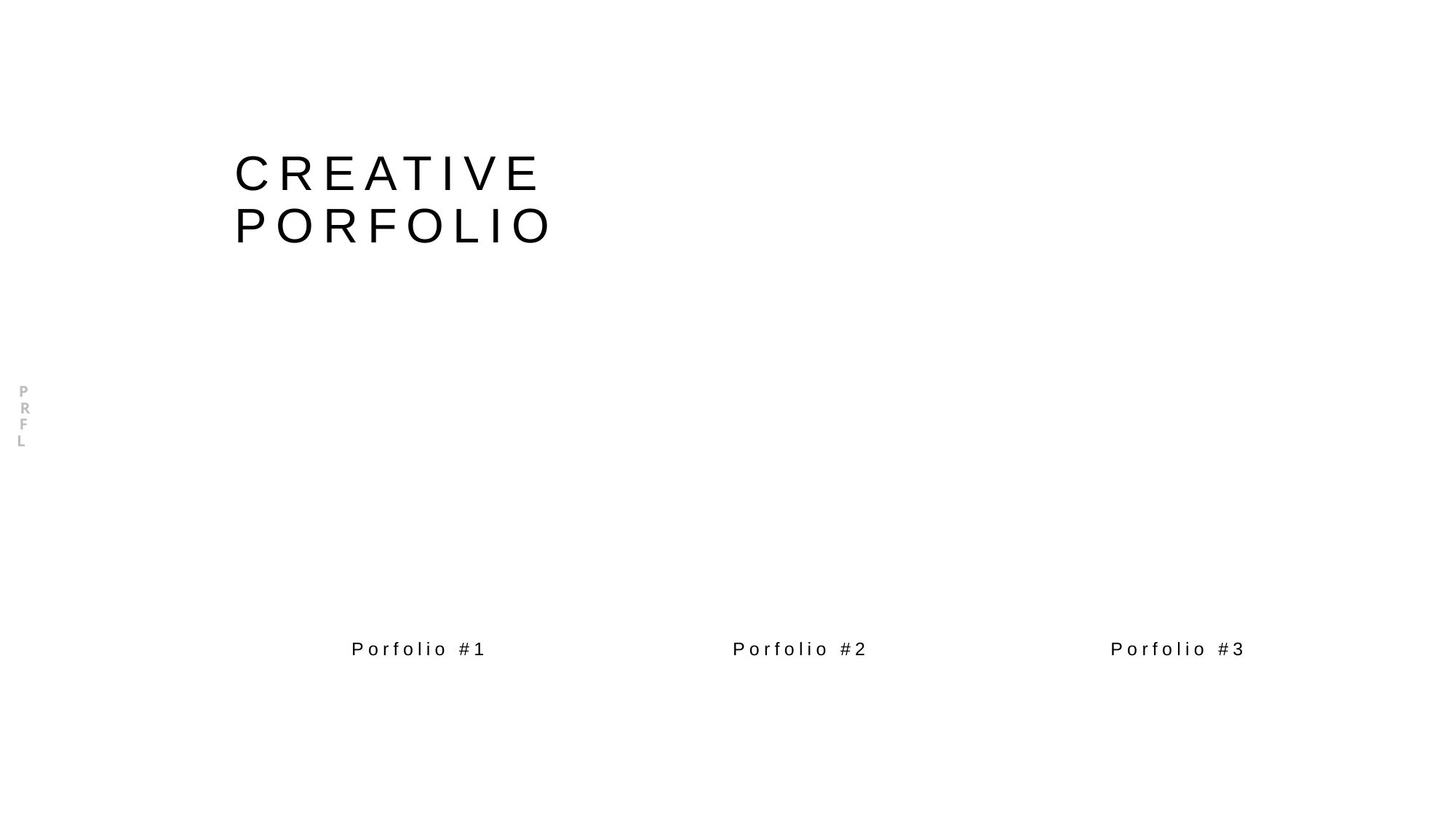

PORTFOLIO
# CREATIVE PORFOLIO

Porfolio #1
Porfolio #2
Porfolio #3